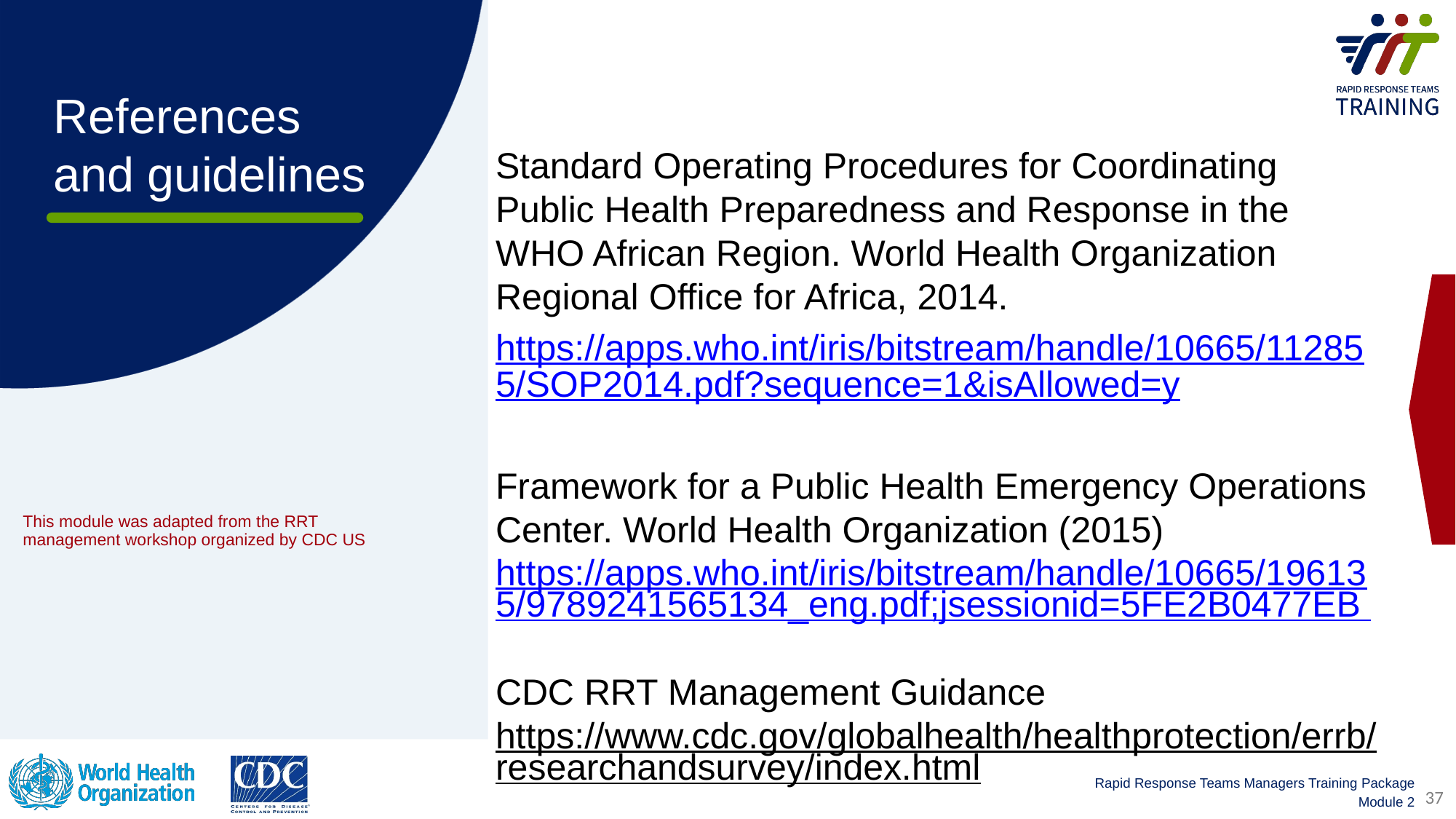

Standard Operating Procedures for Coordinating Public Health Preparedness and Response in the WHO African Region. World Health Organization Regional Office for Africa, 2014.
https://apps.who.int/iris/bitstream/handle/10665/112855/SOP2014.pdf?sequence=1&isAllowed=y

Framework for a Public Health Emergency Operations Center. World Health Organization (2015)
https://apps.who.int/iris/bitstream/handle/10665/196135/9789241565134_eng.pdf;jsessionid=5FE2B0477EB

CDC RRT Management Guidance
https://www.cdc.gov/globalhealth/healthprotection/errb/researchandsurvey/index.html
# This module was adapted from the RRT management workshop organized by CDC US
37